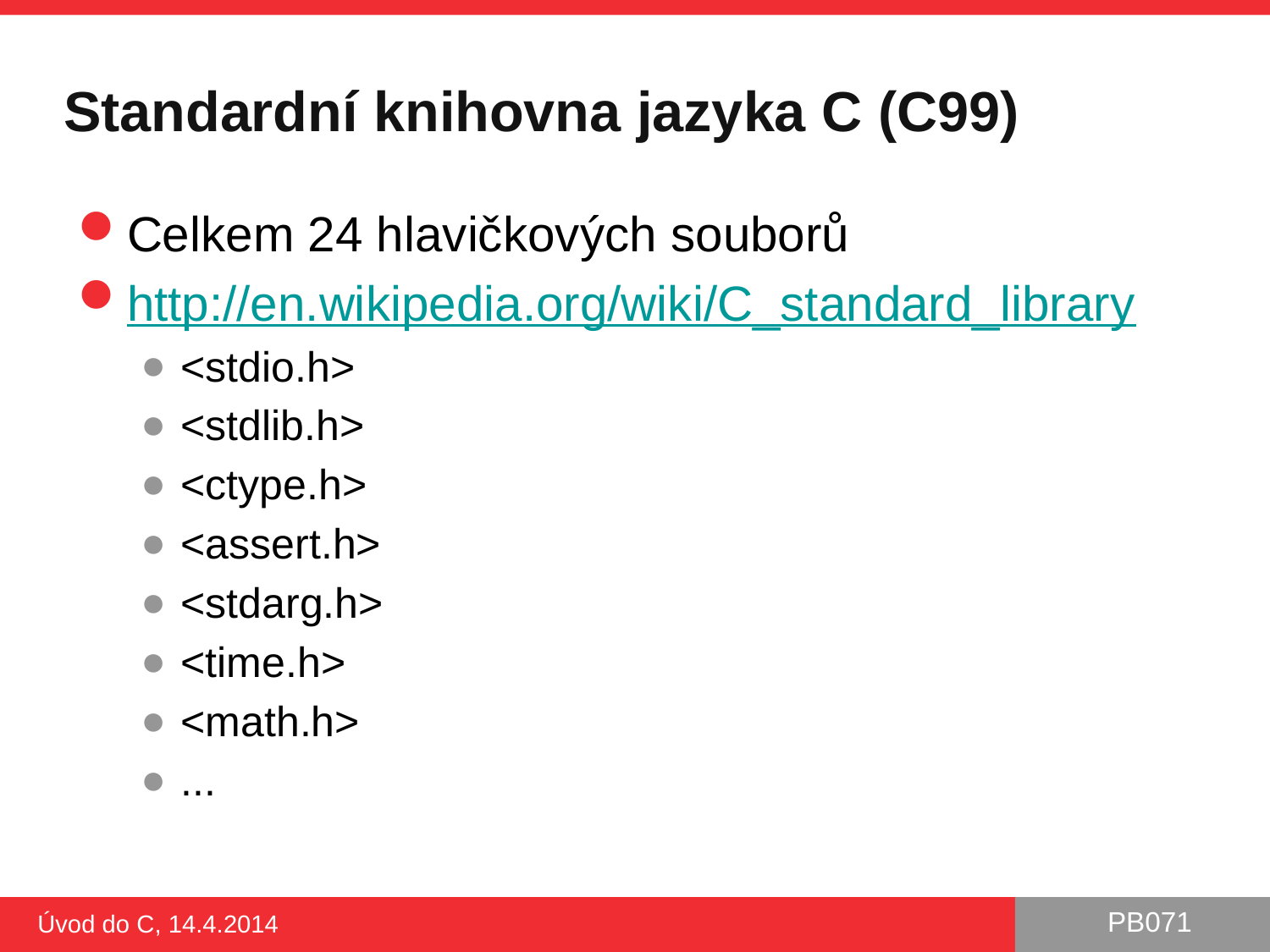

# Standardní knihovna jazyka C (C99)
Celkem 24 hlavičkových souborů
http://en.wikipedia.org/wiki/C_standard_library
<stdio.h>
<stdlib.h>
<ctype.h>
<assert.h>
<stdarg.h>
<time.h>
<math.h>
...
Úvod do C, 14.4.2014